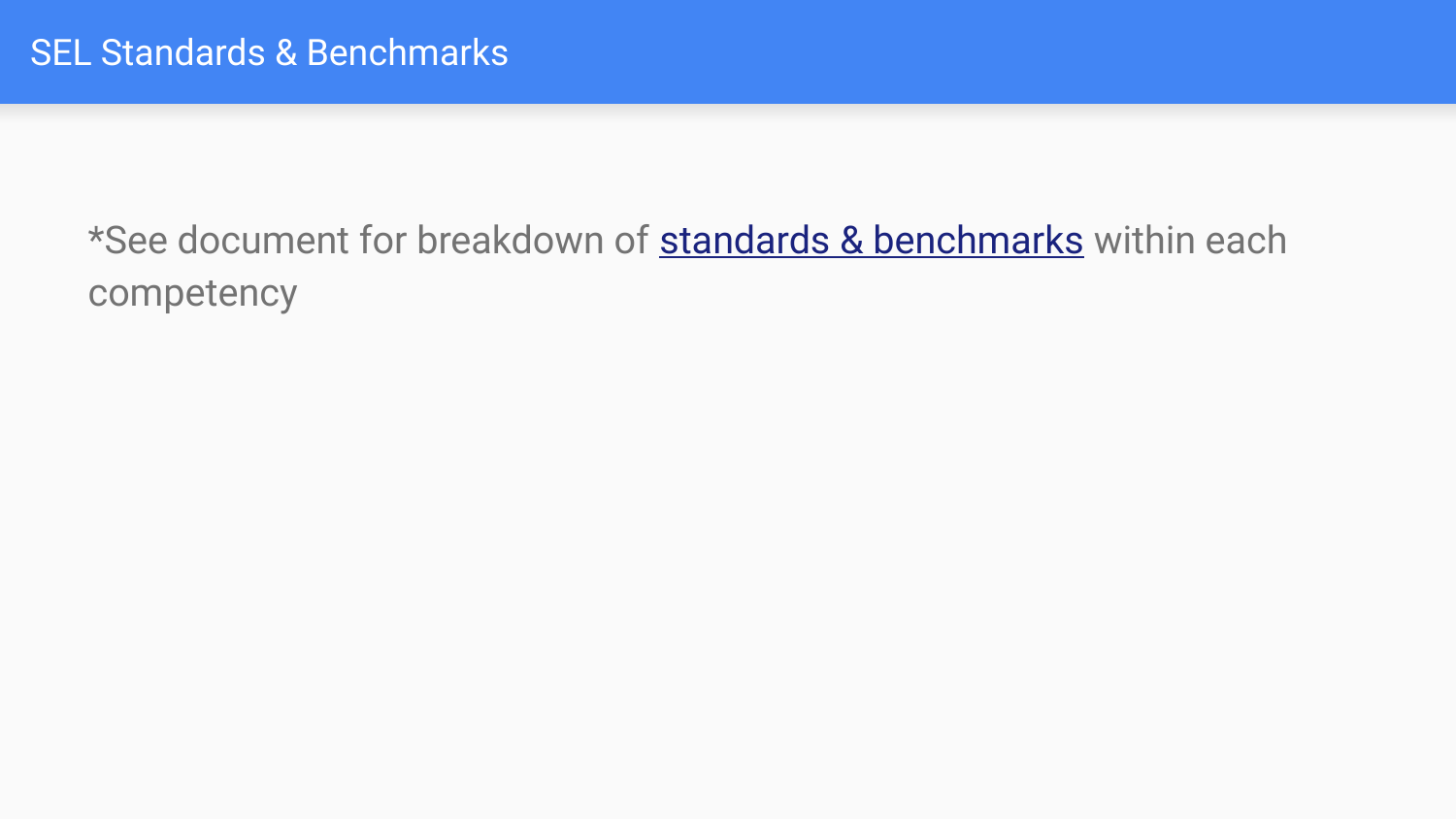

# SEL Standards & Benchmarks
*See document for breakdown of standards & benchmarks within each competency